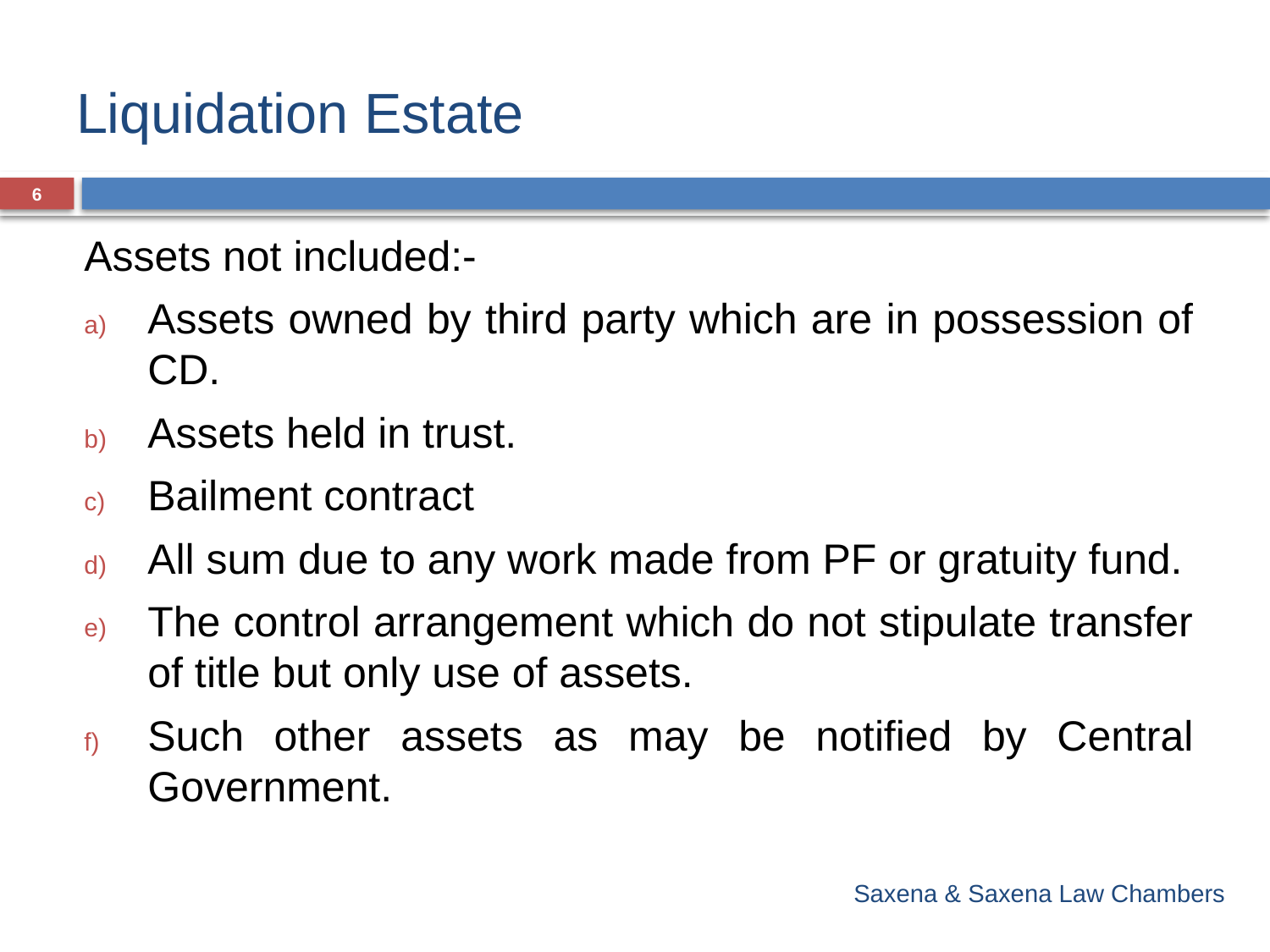

# Liquidation Estate
6
Assets not included:-
Assets owned by third party which are in possession of CD.
Assets held in trust.
Bailment contract
All sum due to any work made from PF or gratuity fund.
The control arrangement which do not stipulate transfer of title but only use of assets.
Such other assets as may be notified by Central Government.

Saxena & Saxena Law Chambers